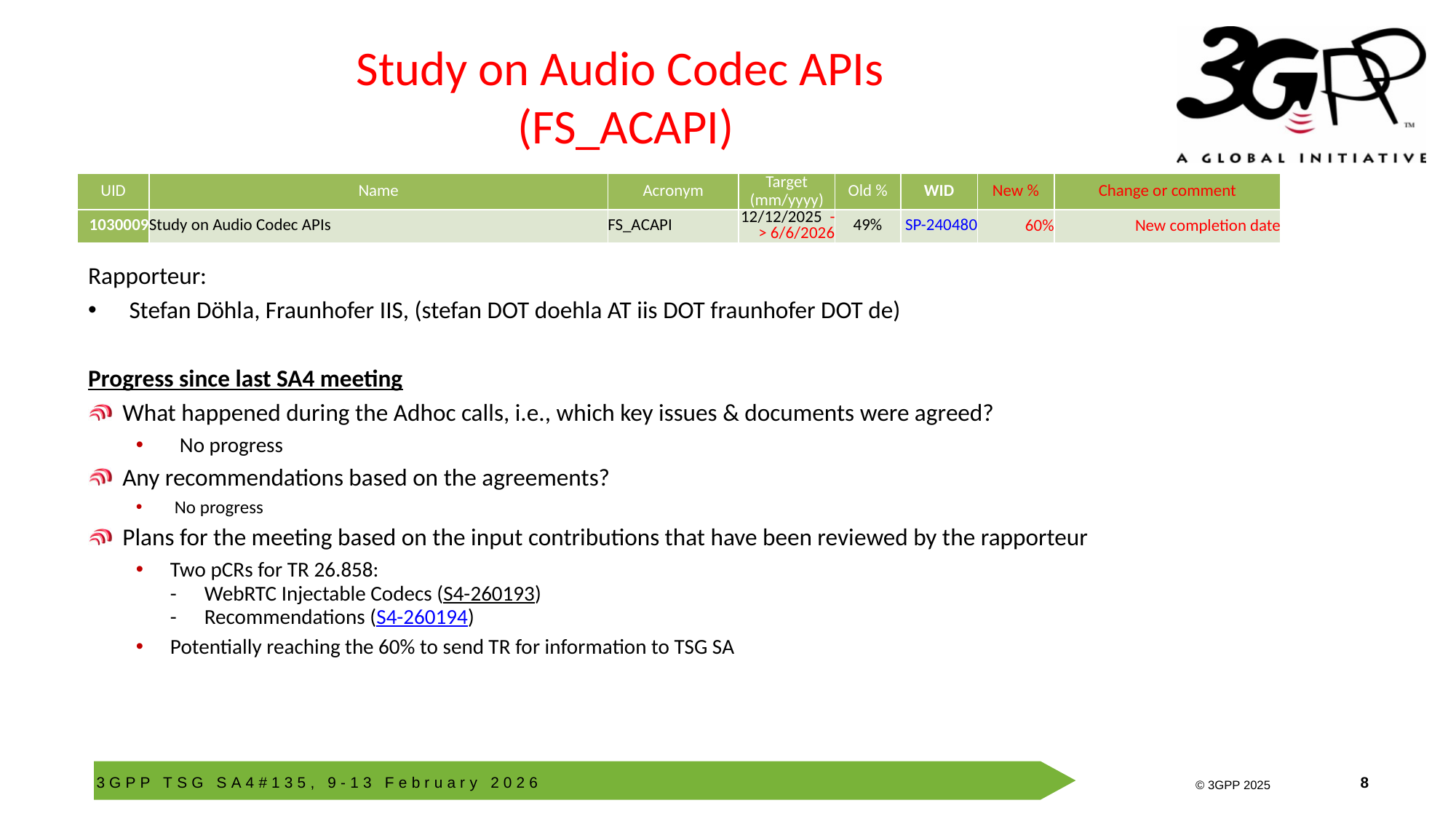

# Study on Audio Codec APIs (FS_ACAPI)
| UID | Name | Acronym | Target (mm/yyyy) | Old % | WID | New % | Change or comment |
| --- | --- | --- | --- | --- | --- | --- | --- |
| 1030009 | Study on Audio Codec APIs | FS\_ACAPI | 12/12/2025 -> 6/6/2026 | 49% | SP-240480 | 60% | New completion date |
Rapporteur:
Stefan Döhla, Fraunhofer IIS, (stefan DOT doehla AT iis DOT fraunhofer DOT de)

Progress since last SA4 meeting
What happened during the Adhoc calls, i.e., which key issues & documents were agreed?
  No progress
Any recommendations based on the agreements?
 No progress
Plans for the meeting based on the input contributions that have been reviewed by the rapporteur
Two pCRs for TR 26.858:
-	WebRTC Injectable Codecs (S4-260193)
-	Recommendations (S4-260194)
Potentially reaching the 60% to send TR for information to TSG SA